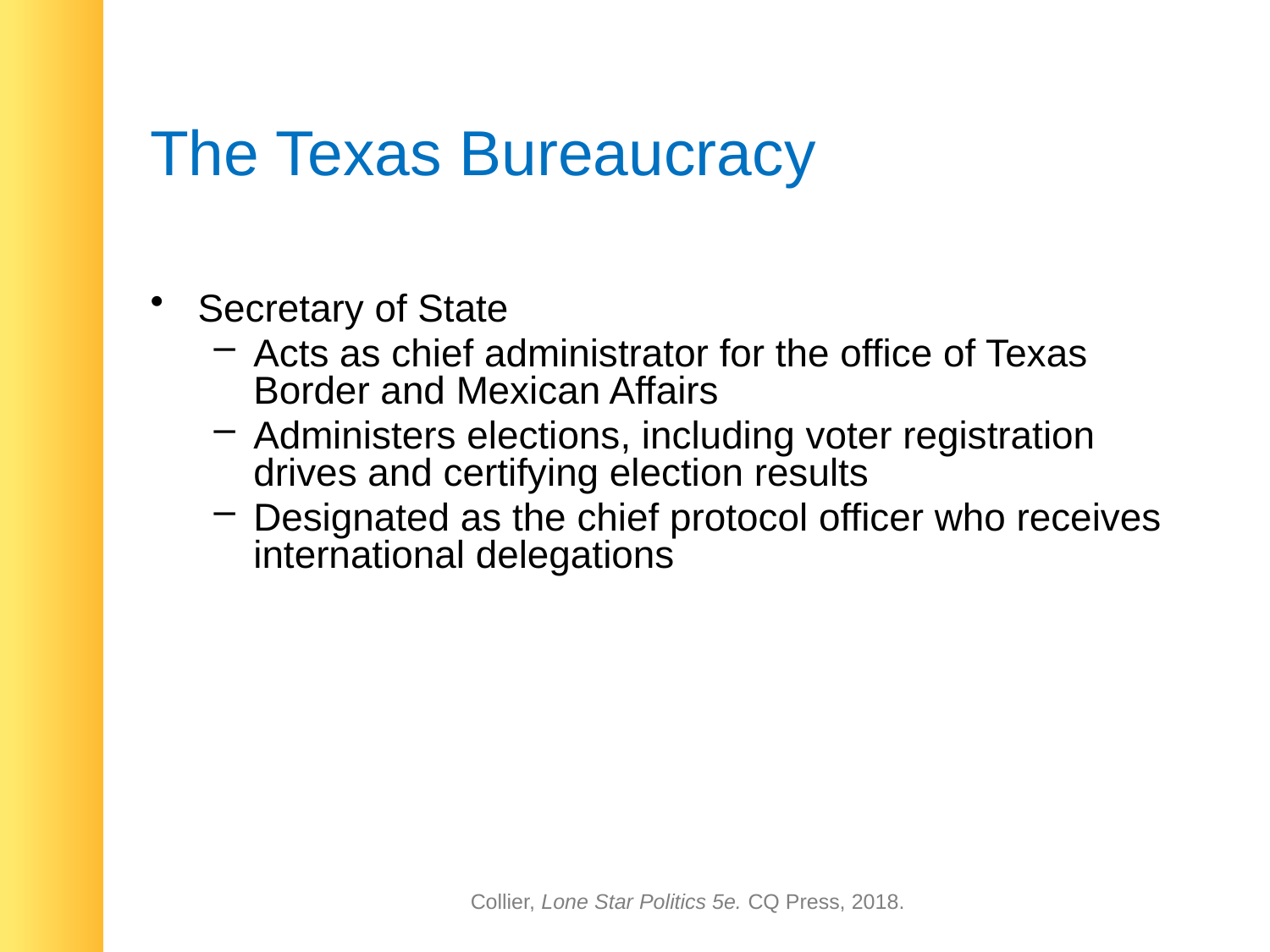

# The Texas Bureaucracy
Secretary of State
Acts as chief administrator for the office of Texas Border and Mexican Affairs
Administers elections, including voter registration drives and certifying election results
Designated as the chief protocol officer who receives international delegations
Collier, Lone Star Politics 5e. CQ Press, 2018.